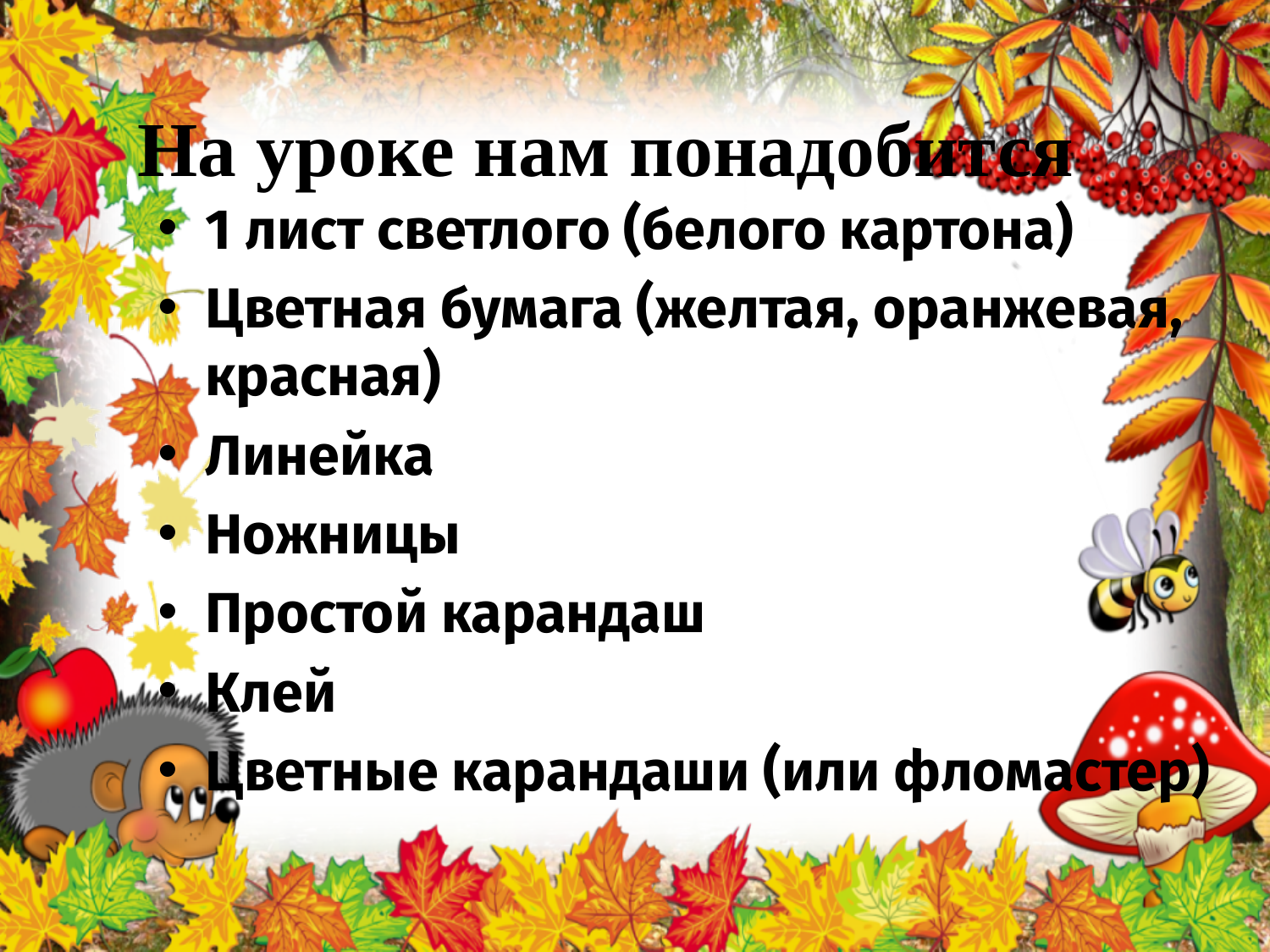

# На уроке нам понадобится
1 лист светлого (белого картона)
Цветная бумага (желтая, оранжевая, красная)
Линейка
Ножницы
Простой карандаш
Клей
Цветные карандаши (или фломастер)